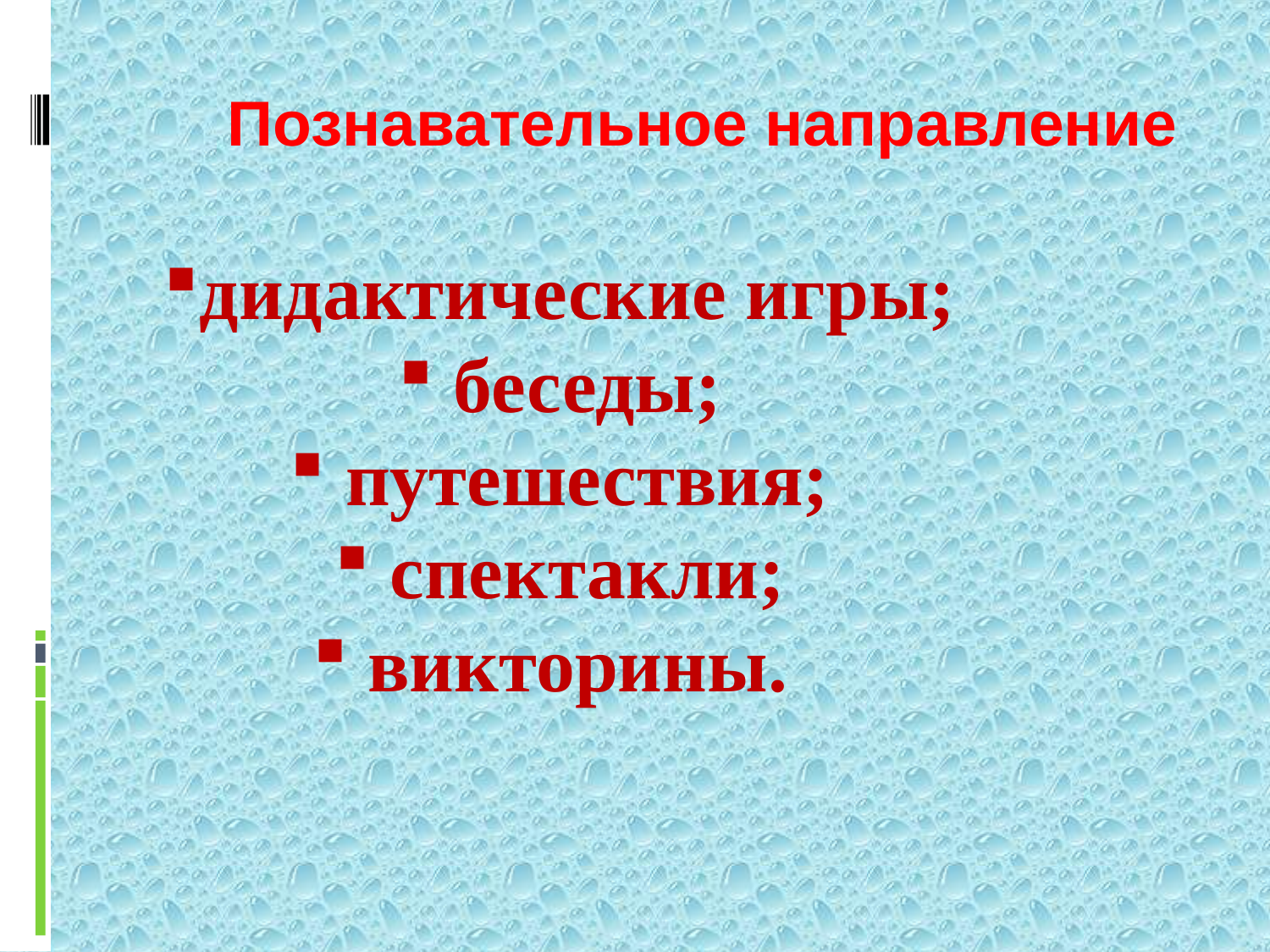

Познавательное направление
дидактические игры;
 беседы;
 путешествия;
 спектакли;
 викторины.